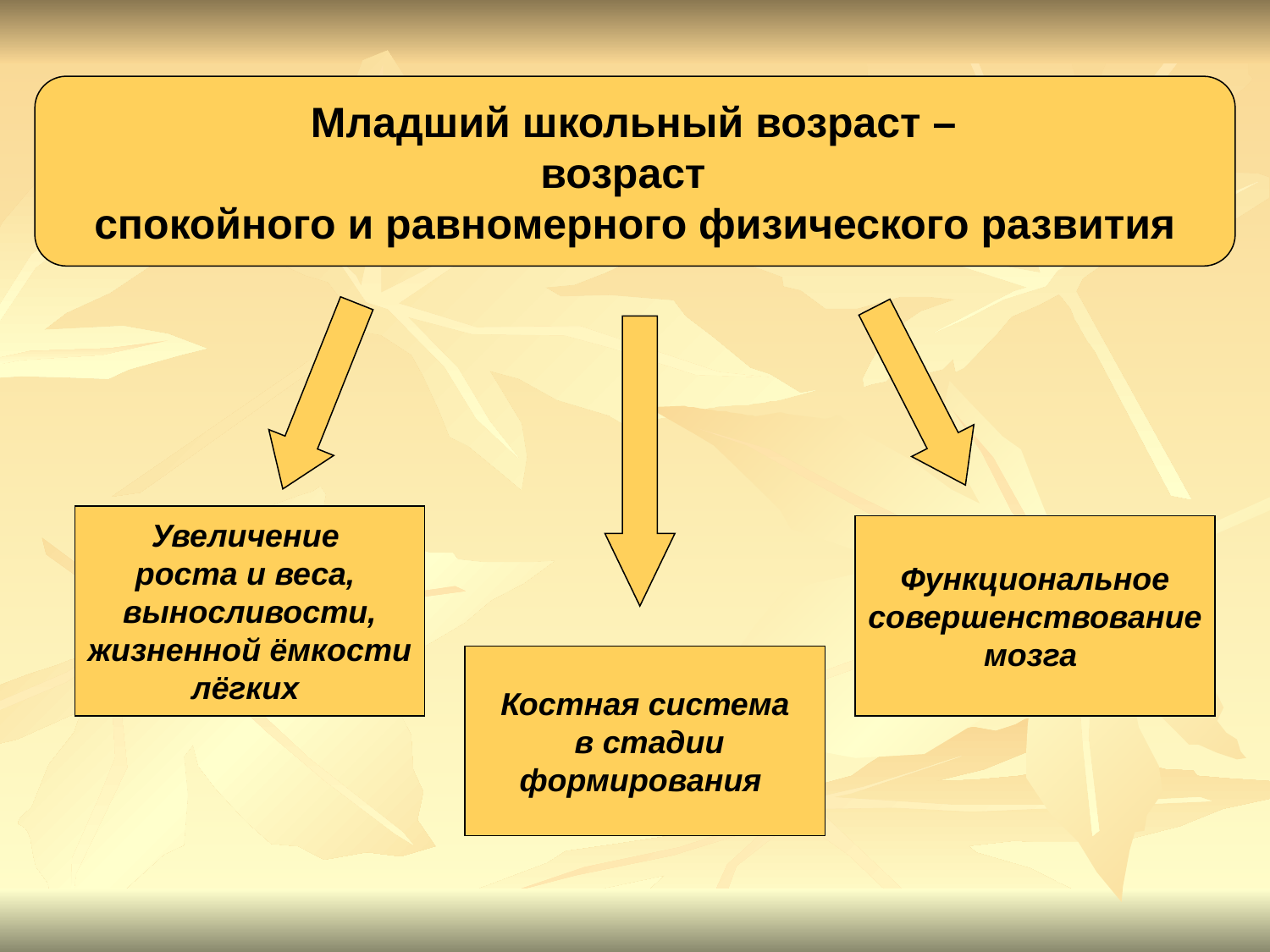

Младший школьный возраст –
возраст
спокойного и равномерного физического развития

Увеличение
роста и веса,
выносливости,
 жизненной ёмкости
лёгких
Функциональное
 совершенствование
мозга
Костная система
  в стадии
формирования